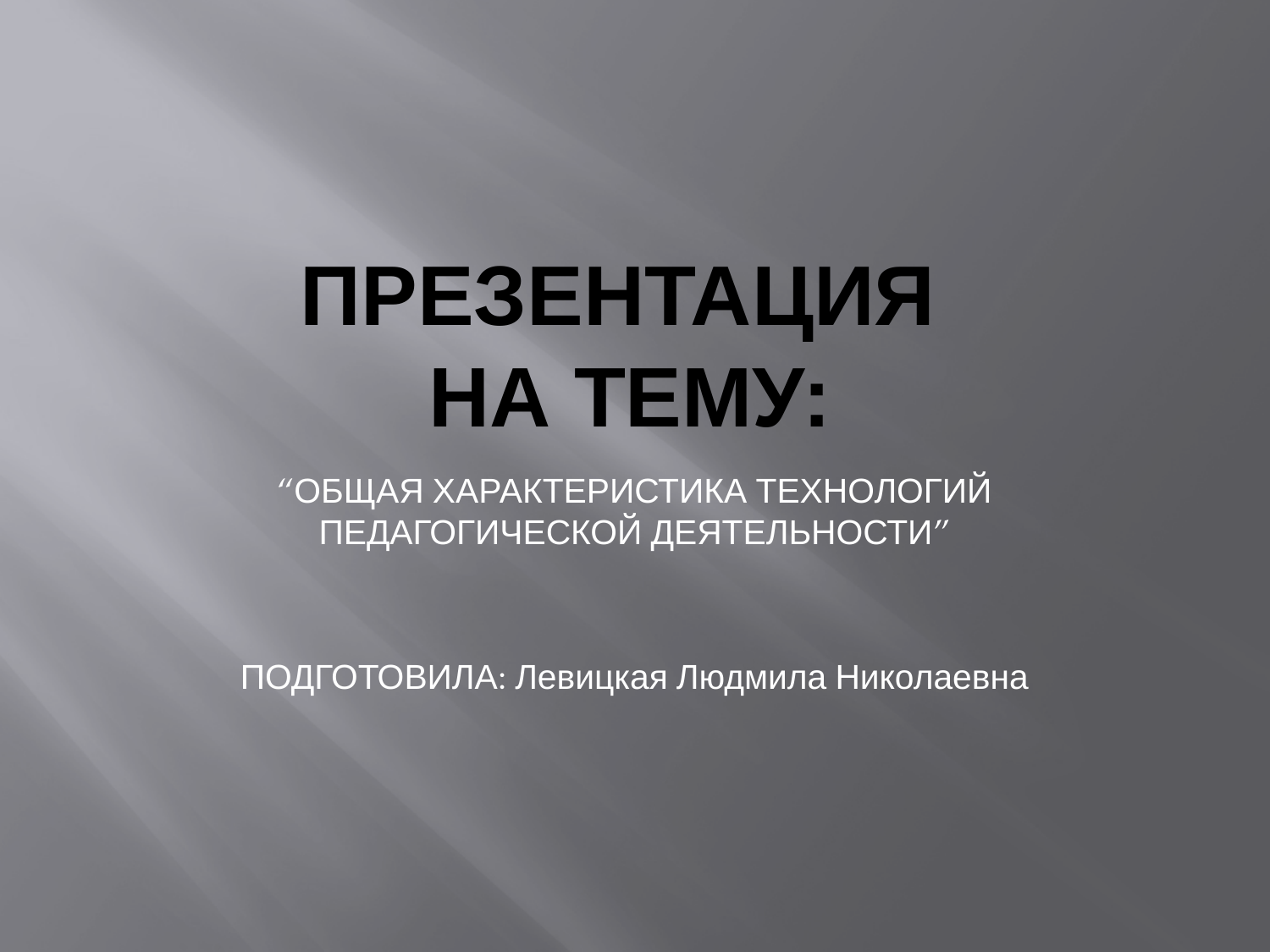

# Презентация на тему:
“ОБЩАЯ ХАРАКТЕРИСТИКА ТЕХНОЛОГИЙ ПЕДАГОГИЧЕСКОЙ ДЕЯТЕЛЬНОСТИ”

ПОДГОТОВИЛА: Левицкая Людмила Николаевна